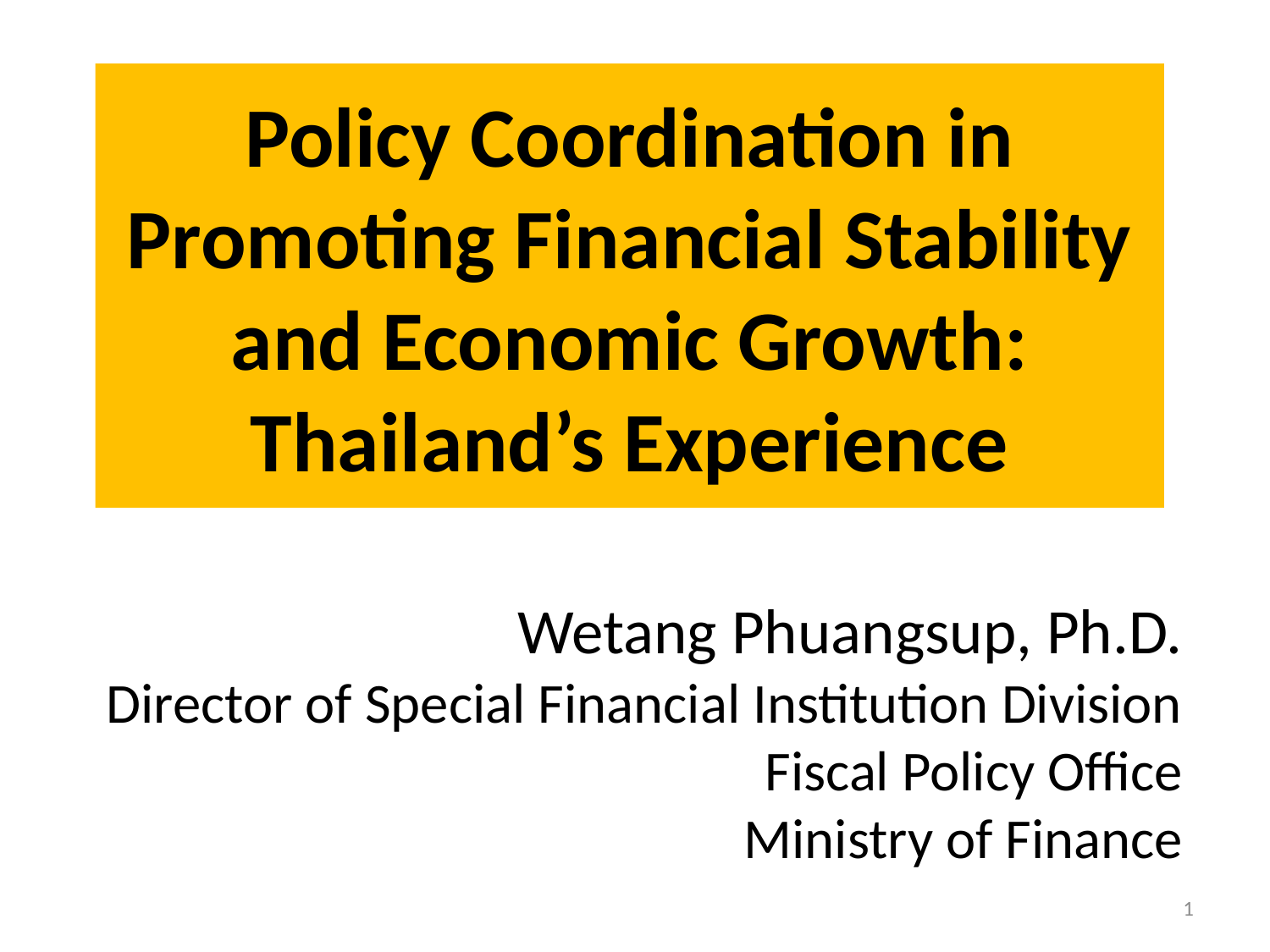

# Policy Coordination in Promoting Financial Stability and Economic Growth: Thailand’s Experience
Wetang Phuangsup, Ph.D.
Director of Special Financial Institution Division
Fiscal Policy Office
Ministry of Finance
1